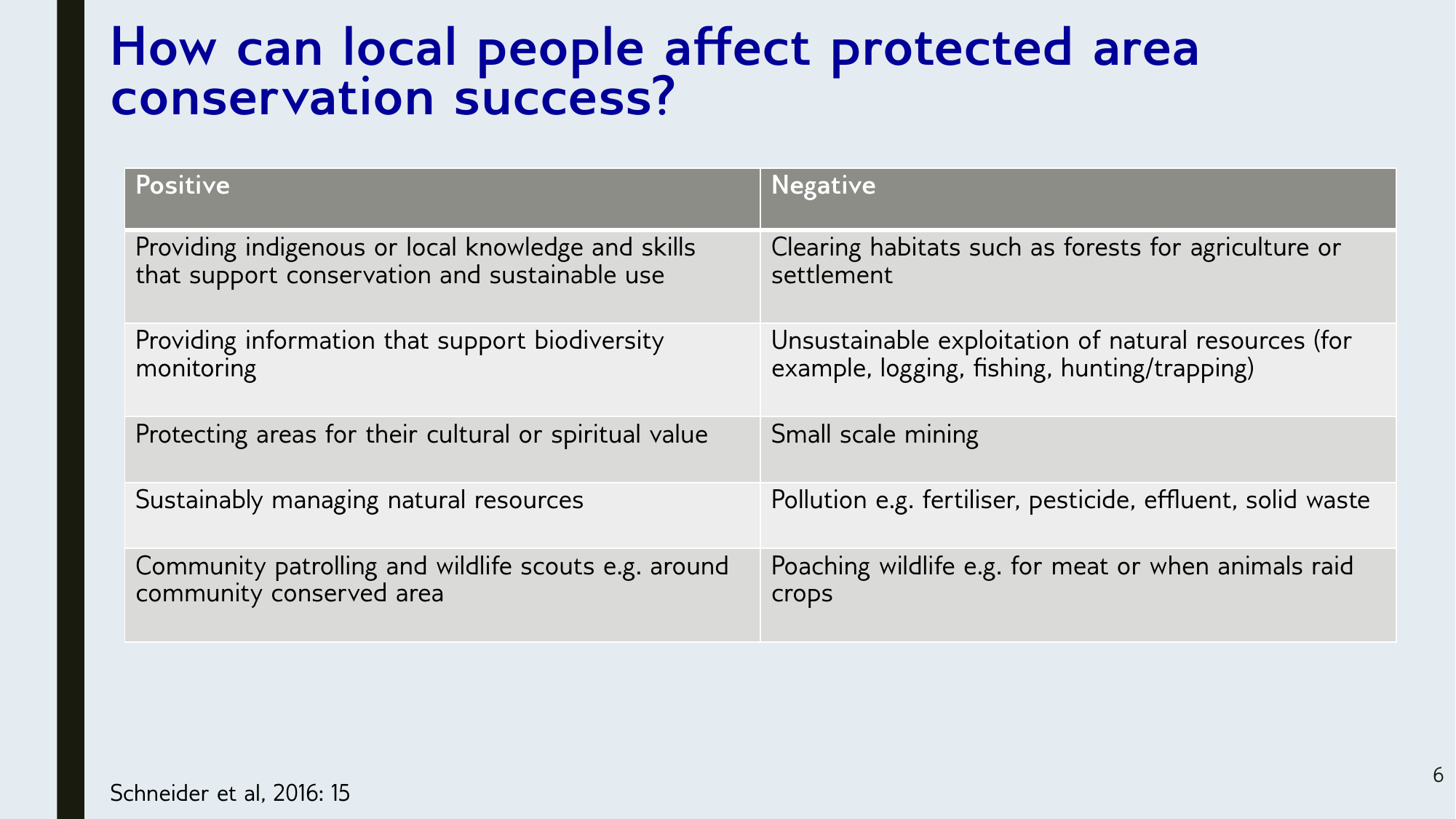

# How can local people affect protected area conservation success?
| Positive | Negative |
| --- | --- |
| Providing indigenous or local knowledge and skills that support conservation and sustainable use | Clearing habitats such as forests for agriculture or settlement |
| Providing information that support biodiversity monitoring | Unsustainable exploitation of natural resources (for example, logging, fishing, hunting/trapping) |
| Protecting areas for their cultural or spiritual value | Small scale mining |
| Sustainably managing natural resources | Pollution e.g. fertiliser, pesticide, effluent, solid waste |
| Community patrolling and wildlife scouts e.g. around community conserved area | Poaching wildlife e.g. for meat or when animals raid crops |
6
Schneider et al, 2016: 15